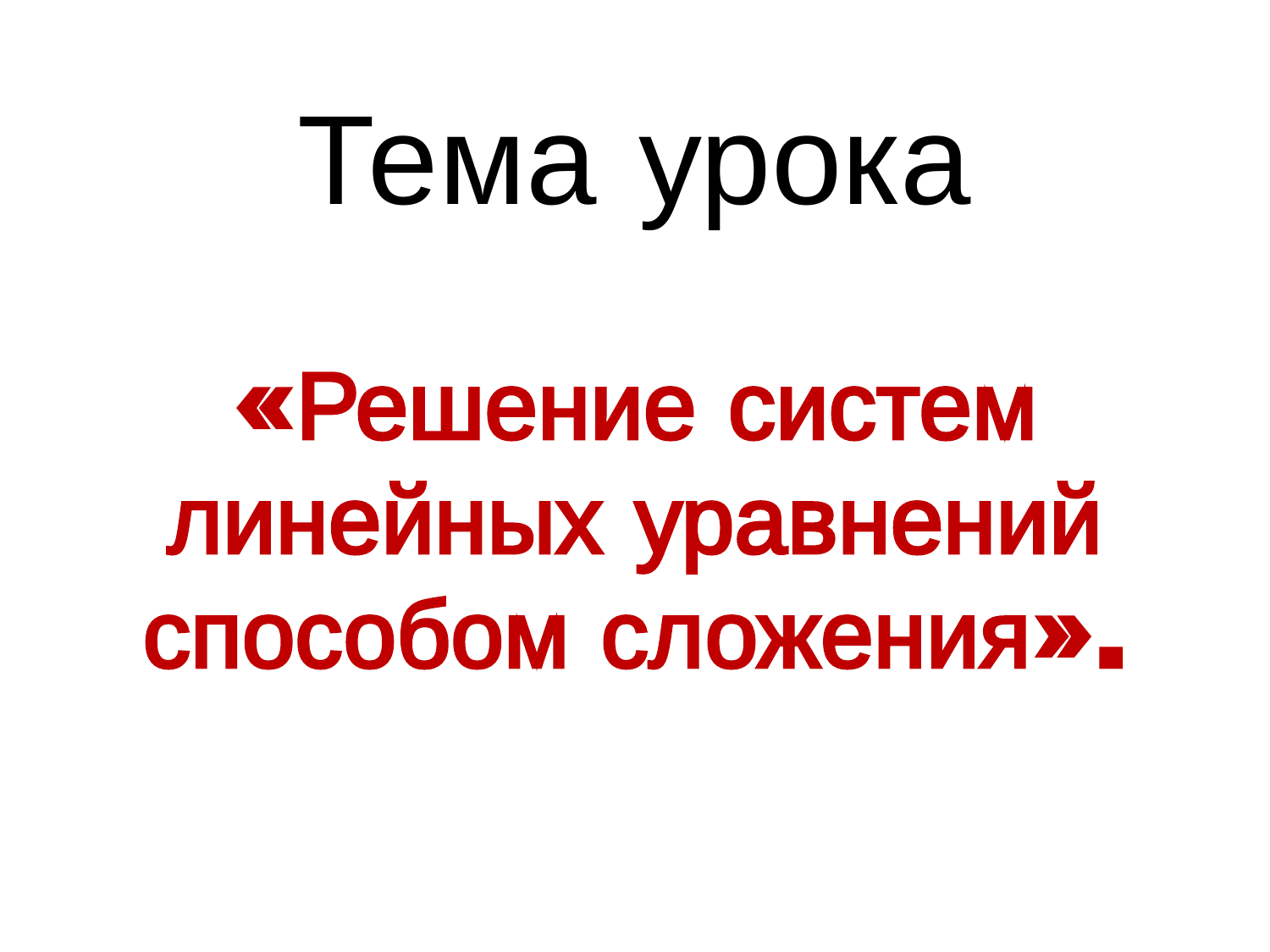

# Тема урока
«Решение систем линейных уравнений способом сложения».